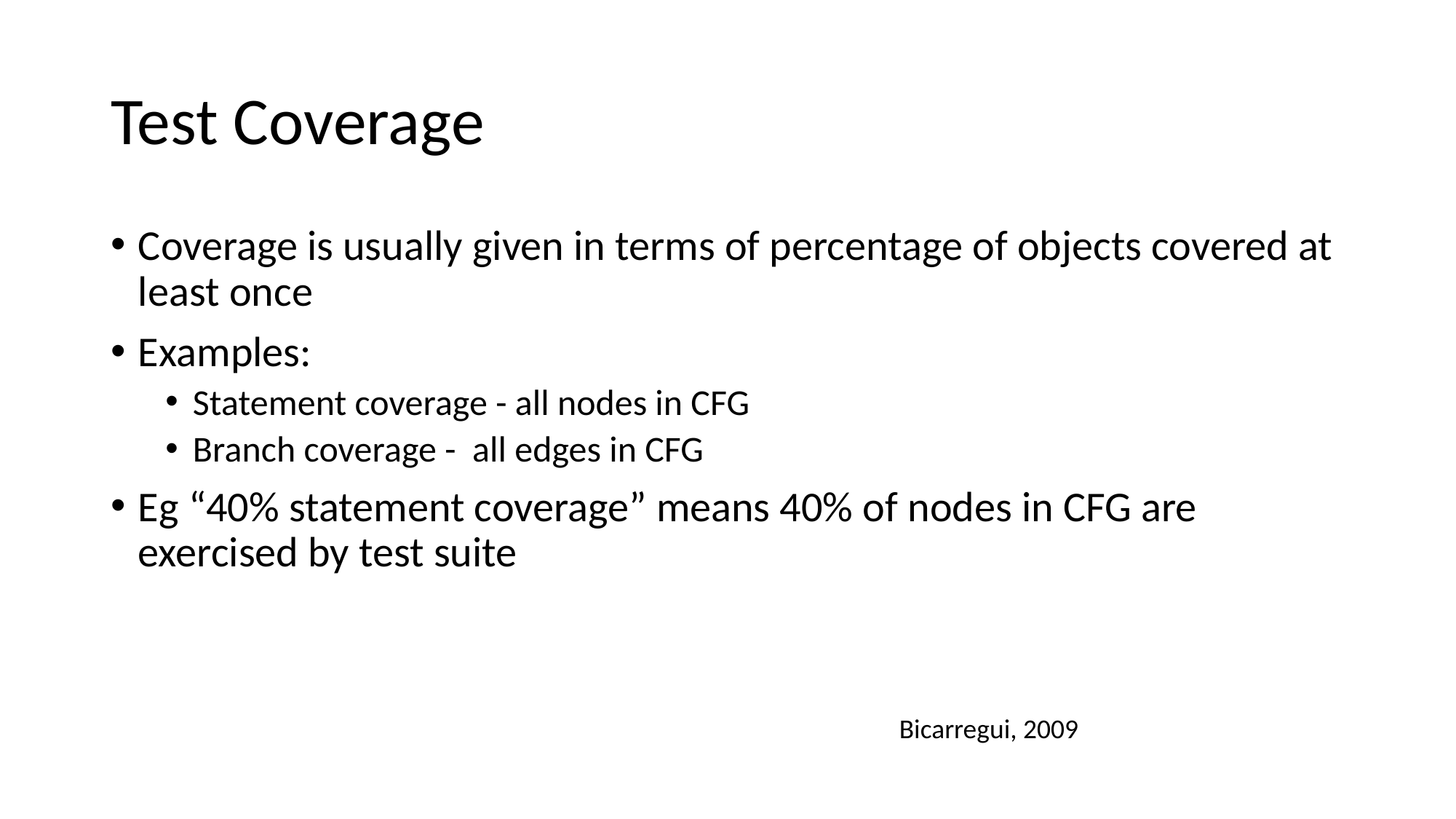

# Test Coverage
Coverage is usually given in terms of percentage of objects covered at least once
Examples:
Statement coverage - all nodes in CFG
Branch coverage -  all edges in CFG
Eg “40% statement coverage” means 40% of nodes in CFG are exercised by test suite
Bicarregui, 2009